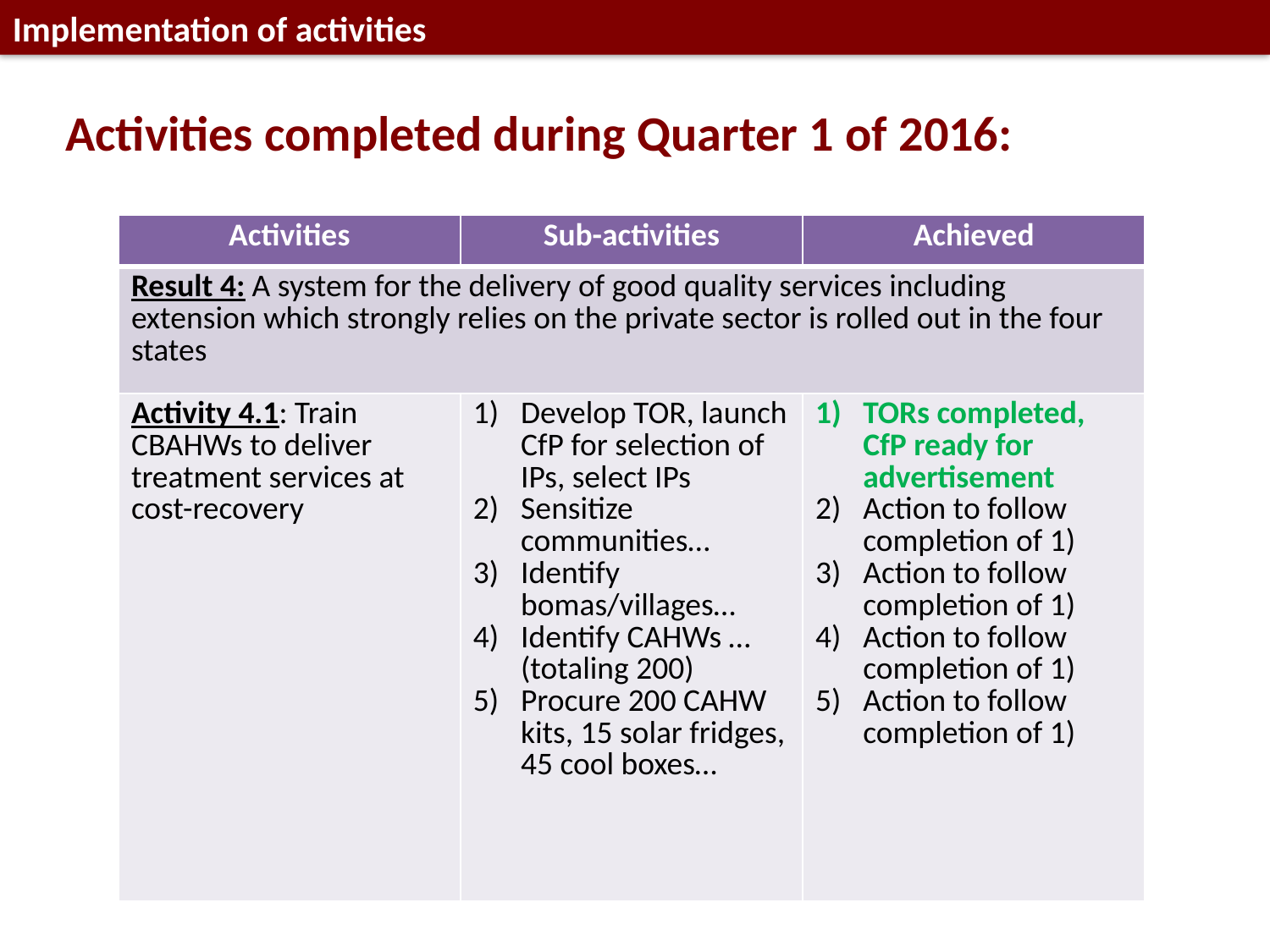

Implementation of activities
Activities completed during Quarter 1 of 2016:
| Activities | Sub-activities | Achieved |
| --- | --- | --- |
| Result 4: A system for the delivery of good quality services including extension which strongly relies on the private sector is rolled out in the four states |  |  |
| Activity 4.1: Train CBAHWs to deliver treatment services at cost-recovery | Develop TOR, launch CfP for selection of IPs, select IPs Sensitize communities… Identify bomas/villages… Identify CAHWs … (totaling 200) Procure 200 CAHW kits, 15 solar fridges, 45 cool boxes… | TORs completed, CfP ready for advertisement Action to follow completion of 1) Action to follow completion of 1) Action to follow completion of 1) Action to follow completion of 1) |